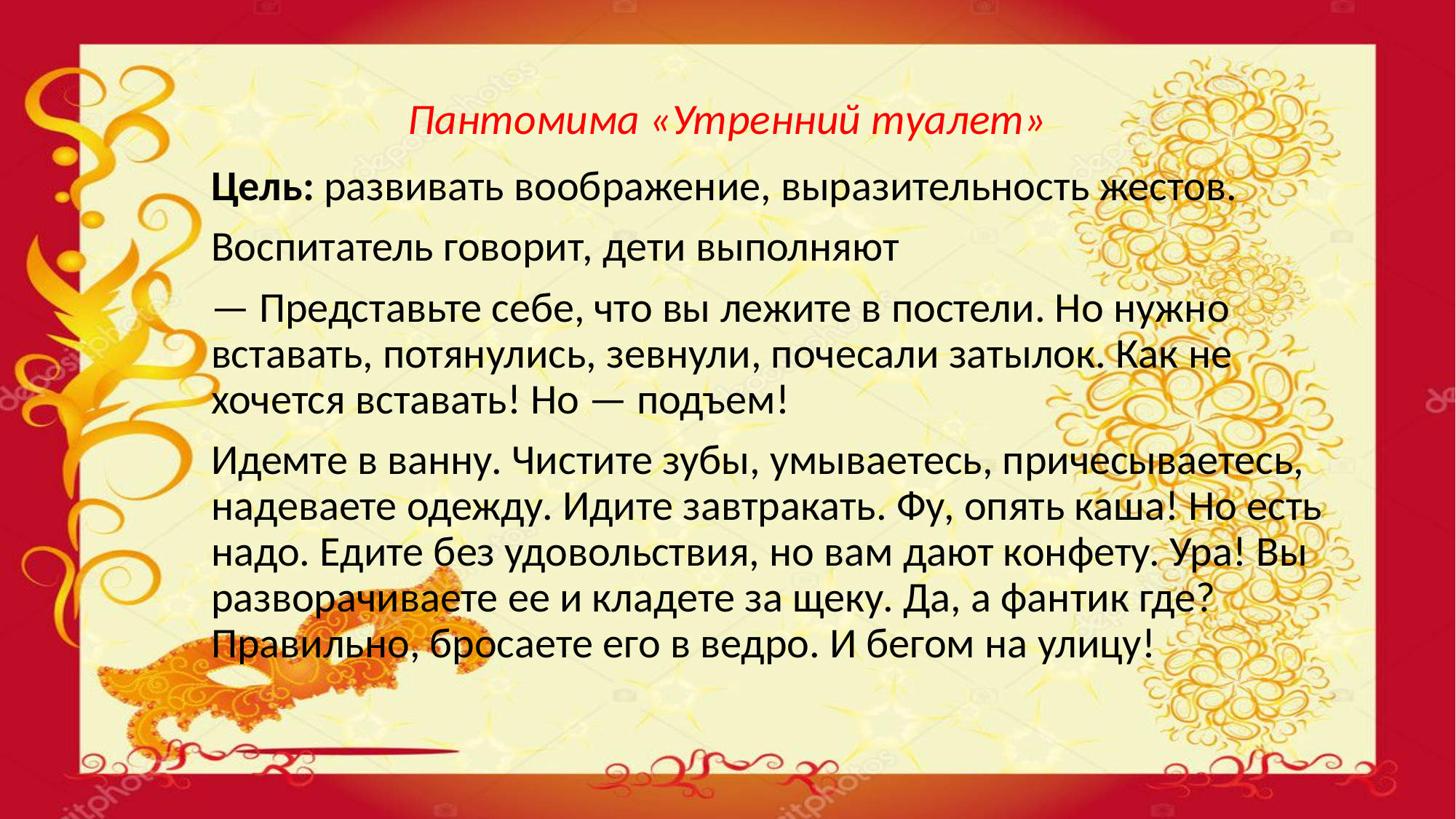

# Пантомима «Утренний туалет»
Цель: развивать воображение, выразительность жестов.
Воспитатель говорит, дети выполняют
— Представьте себе, что вы лежите в постели. Но нужно вставать, по­тянулись, зевнули, почесали затылок. Как не хочется вставать! Но — подъем!
Идемте в ванну. Чистите зубы, умываетесь, причесываетесь, наде­ваете одежду. Идите завтракать. Фу, опять каша! Но есть надо. Едите без удовольствия, но вам дают конфету. Ура! Вы разворачиваете ее и кладете за щеку. Да, а фантик где? Правильно, бросаете его в ведро. И бегом на улицу!